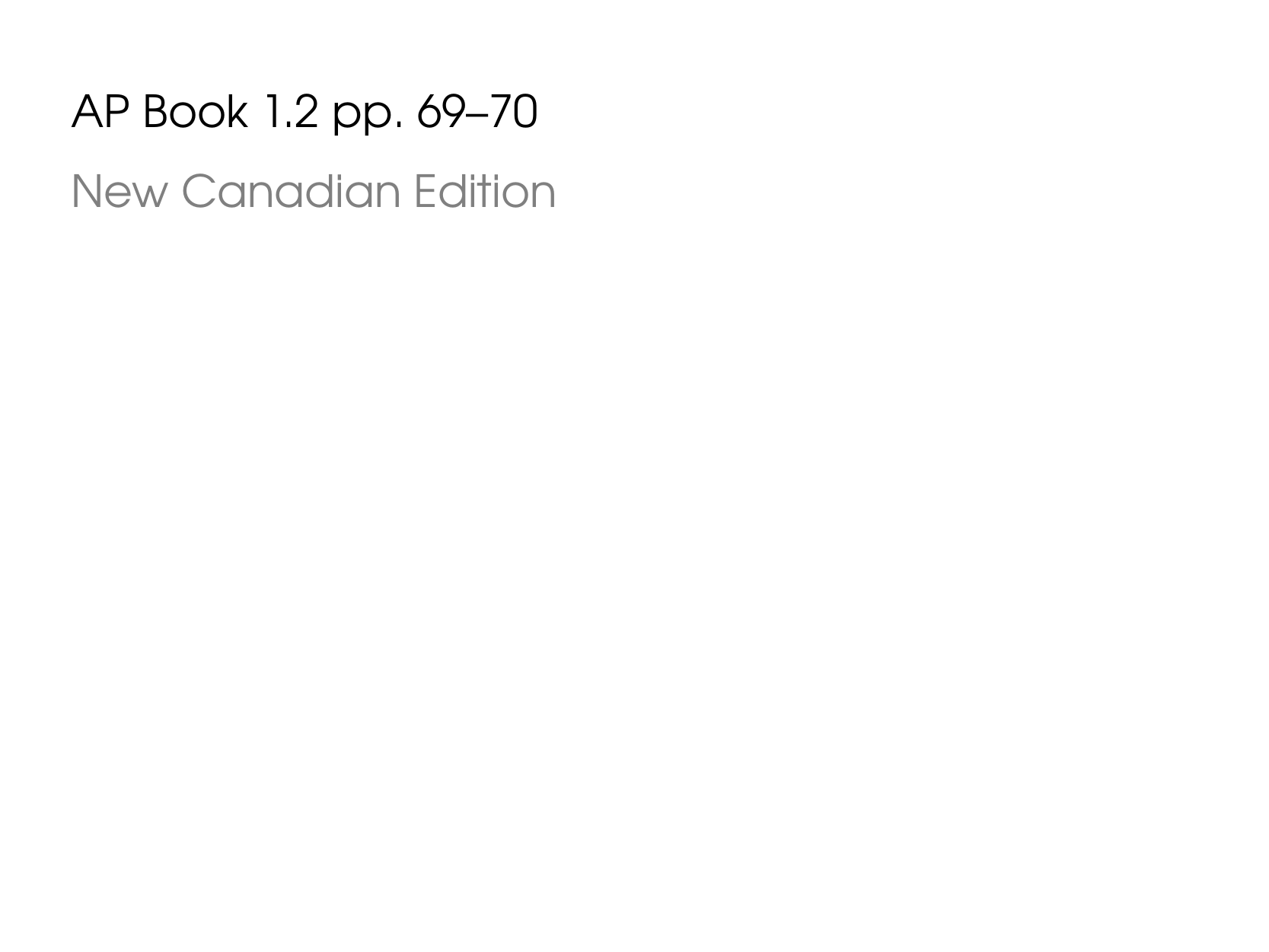

AP Book 1.2 pp. 69–70
New Canadian Edition